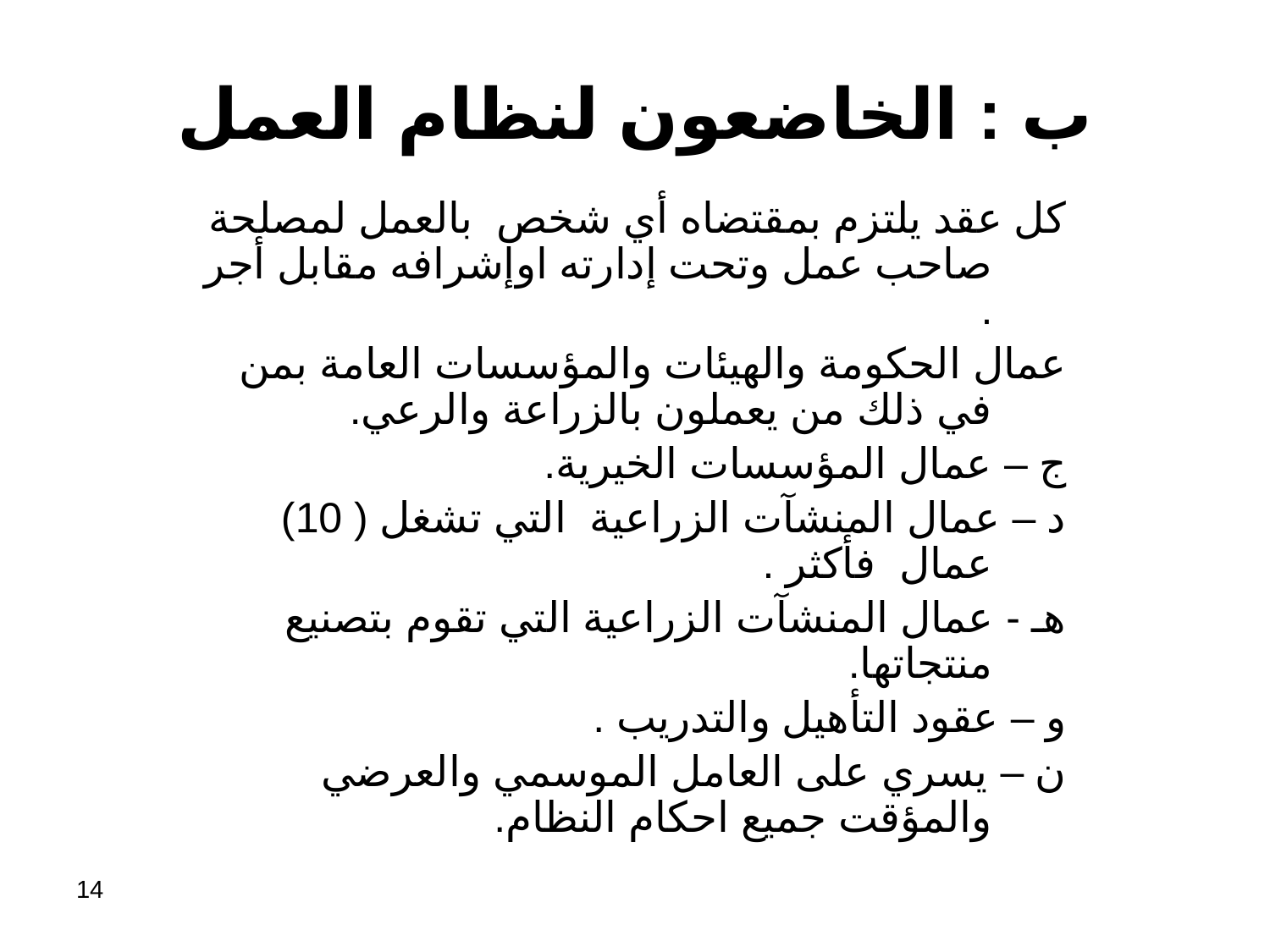

# ب : الخاضعون لنظام العمل
كل عقد يلتزم بمقتضاه أي شخص  بالعمل لمصلحة صاحب عمل وتحت إدارته اوإشرافه مقابل أجر .
عمال الحكومة والهيئات والمؤسسات العامة بمن في ذلك من يعملون بالزراعة والرعي.
ج – عمال المؤسسات الخيرية.
د – عمال المنشآت الزراعية  التي تشغل ( 10) عمال  فأكثر .
هـ - عمال المنشآت الزراعية التي تقوم بتصنيع منتجاتها.
و – عقود التأهيل والتدريب .
ن – يسري على العامل الموسمي والعرضي والمؤقت جميع احكام النظام.

14